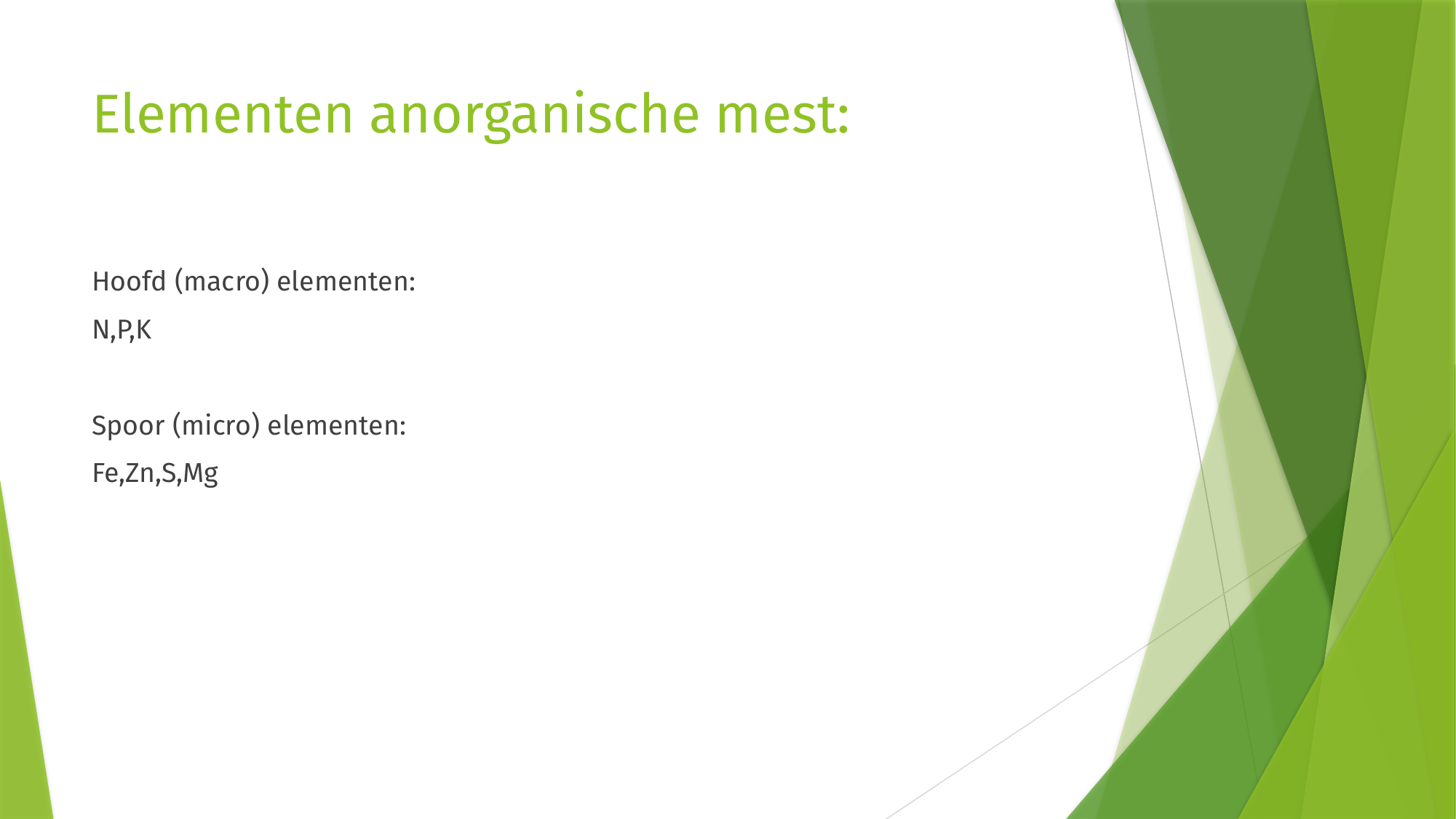

# Elementen anorganische mest:
Hoofd (macro) elementen:
N,P,K

Spoor (micro) elementen:
Fe,Zn,S,Mg